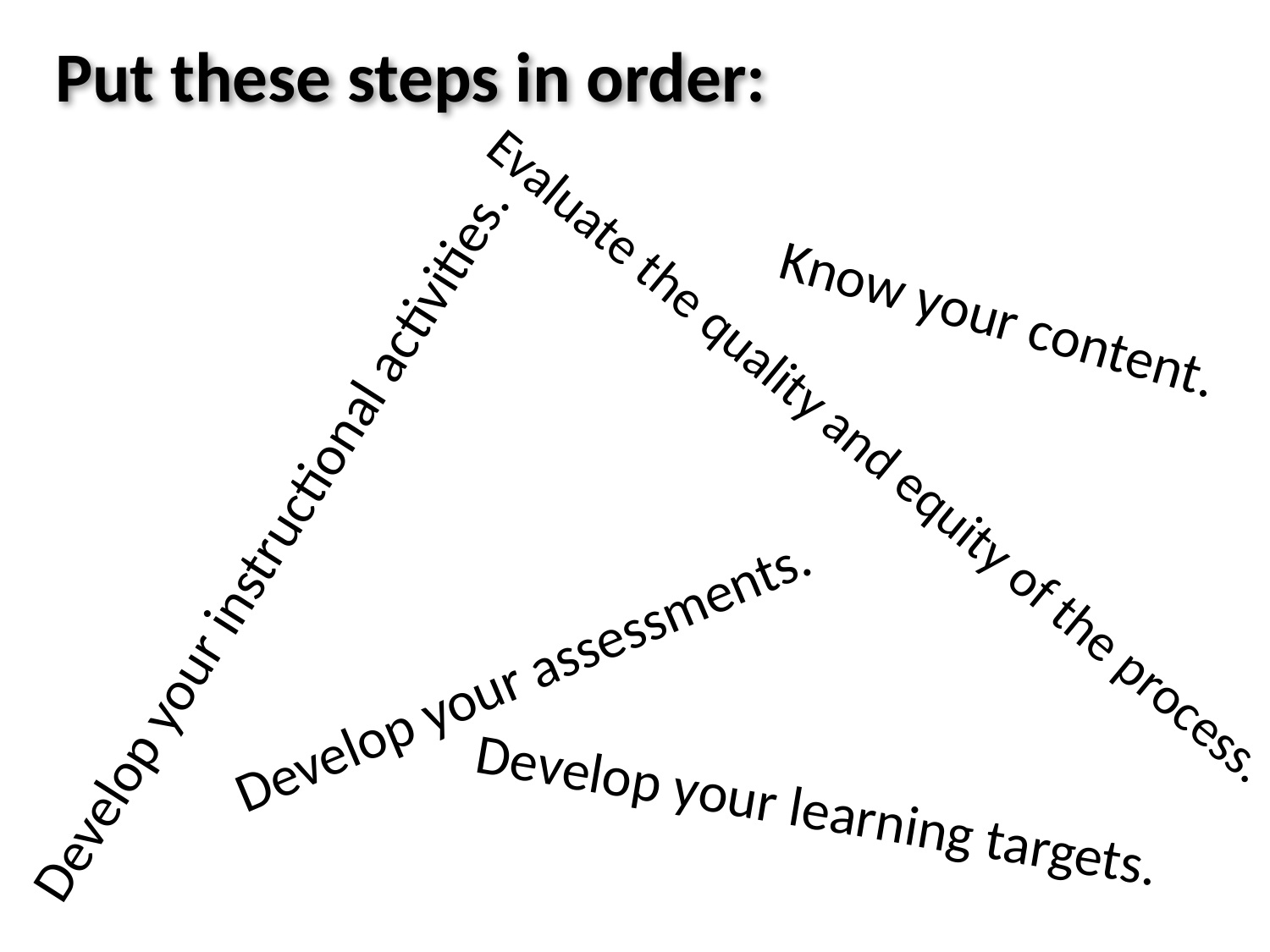

# Put these steps in order:
Know your content.
Evaluate the quality and equity of the process.

Develop your instructional activities.

Develop your assessments.
Develop your learning targets.